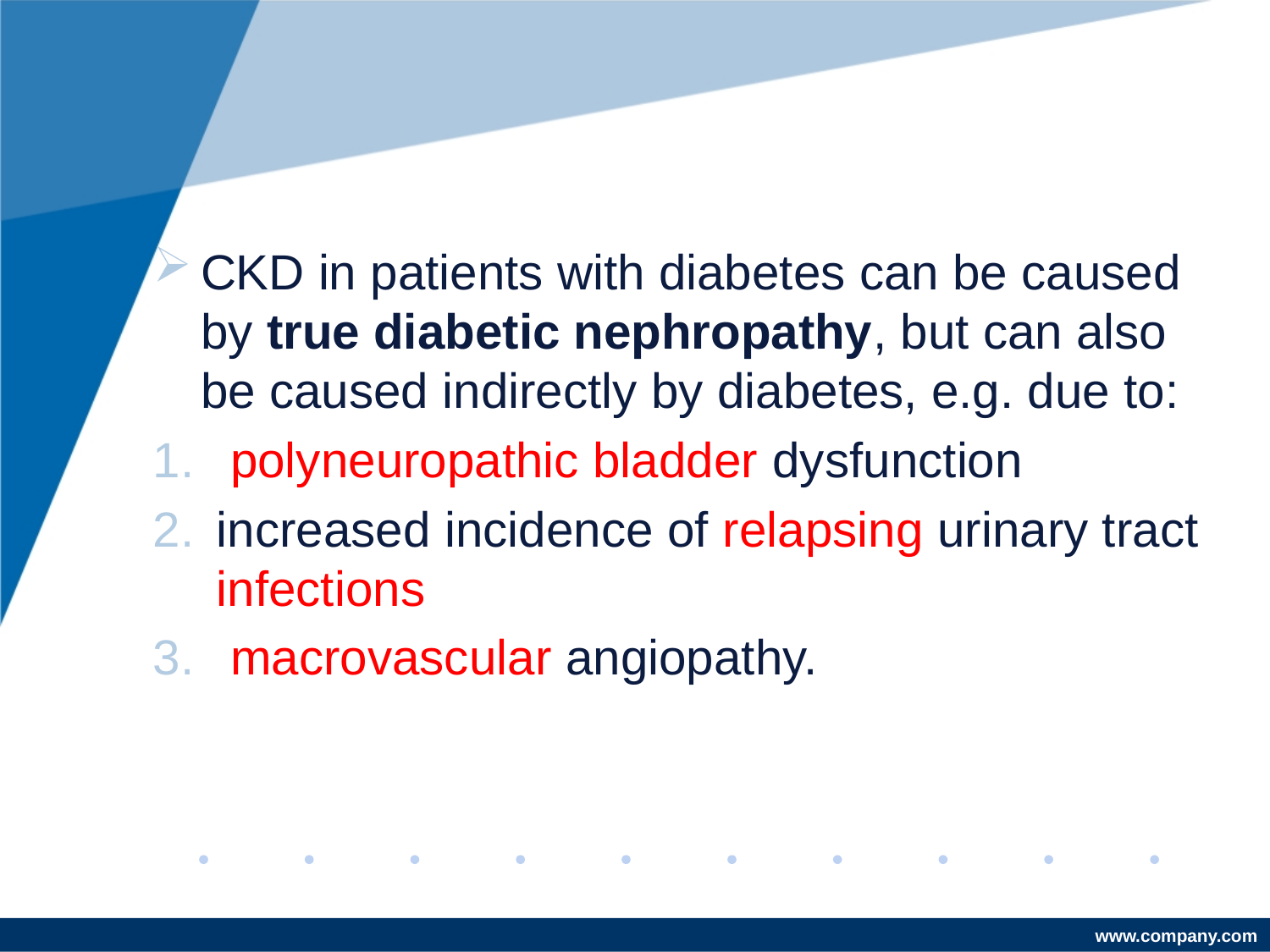

#

CKD in patients with diabetes can be caused by true diabetic nephropathy, but can also be caused indirectly by diabetes, e.g. due to:
 polyneuropathic bladder dysfunction
increased incidence of relapsing urinary tract  infections
 macrovascular angiopathy.